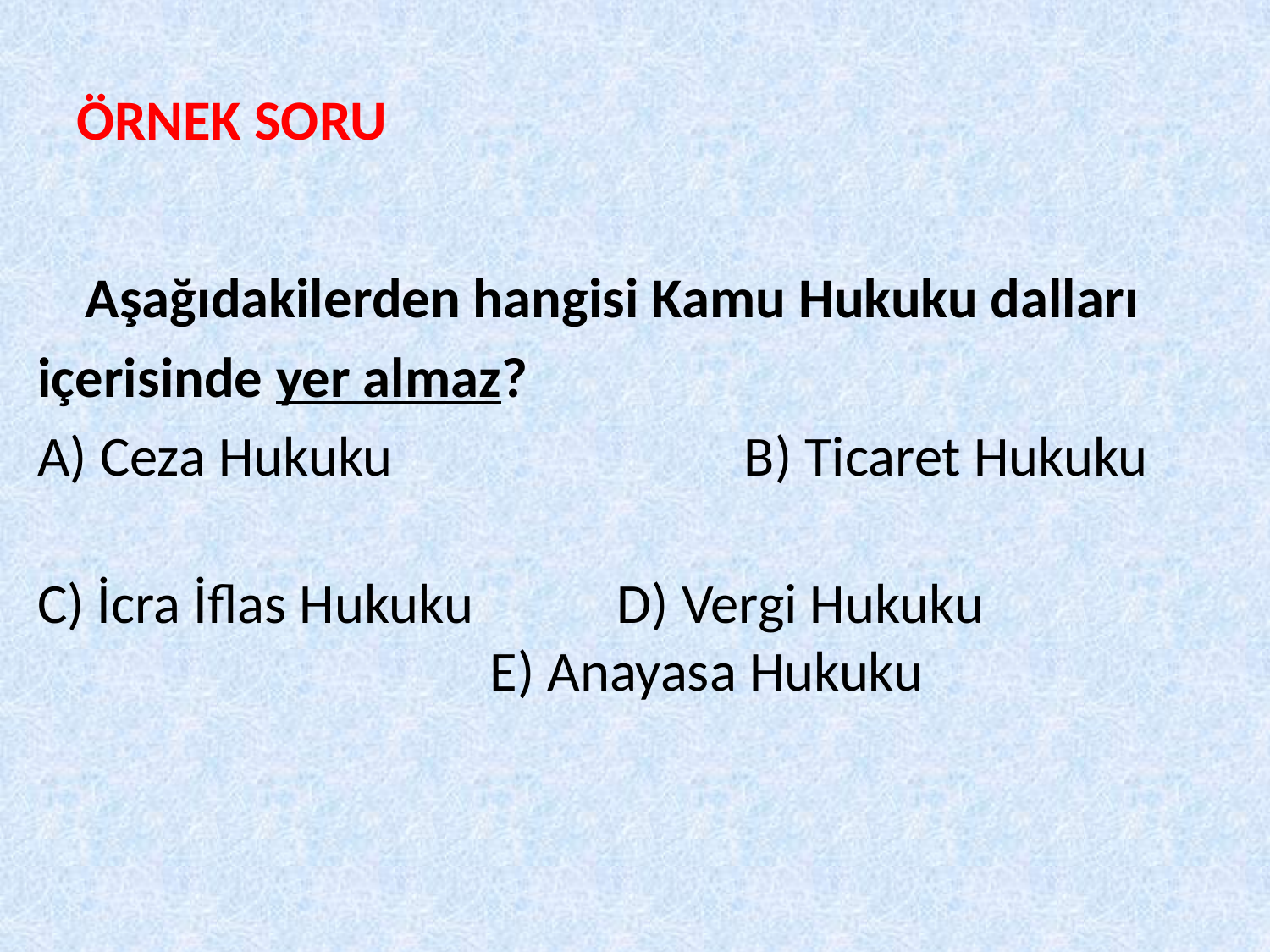

# ÖRNEK SORU

	Aşağıdakilerden hangisi Kamu Hukuku dalları
içerisinde yer almaz?
A) Ceza Hukuku			B) Ticaret Hukuku
C) İcra İflas Hukuku		D) Vergi Hukuku                             	    	E) Anayasa Hukuku